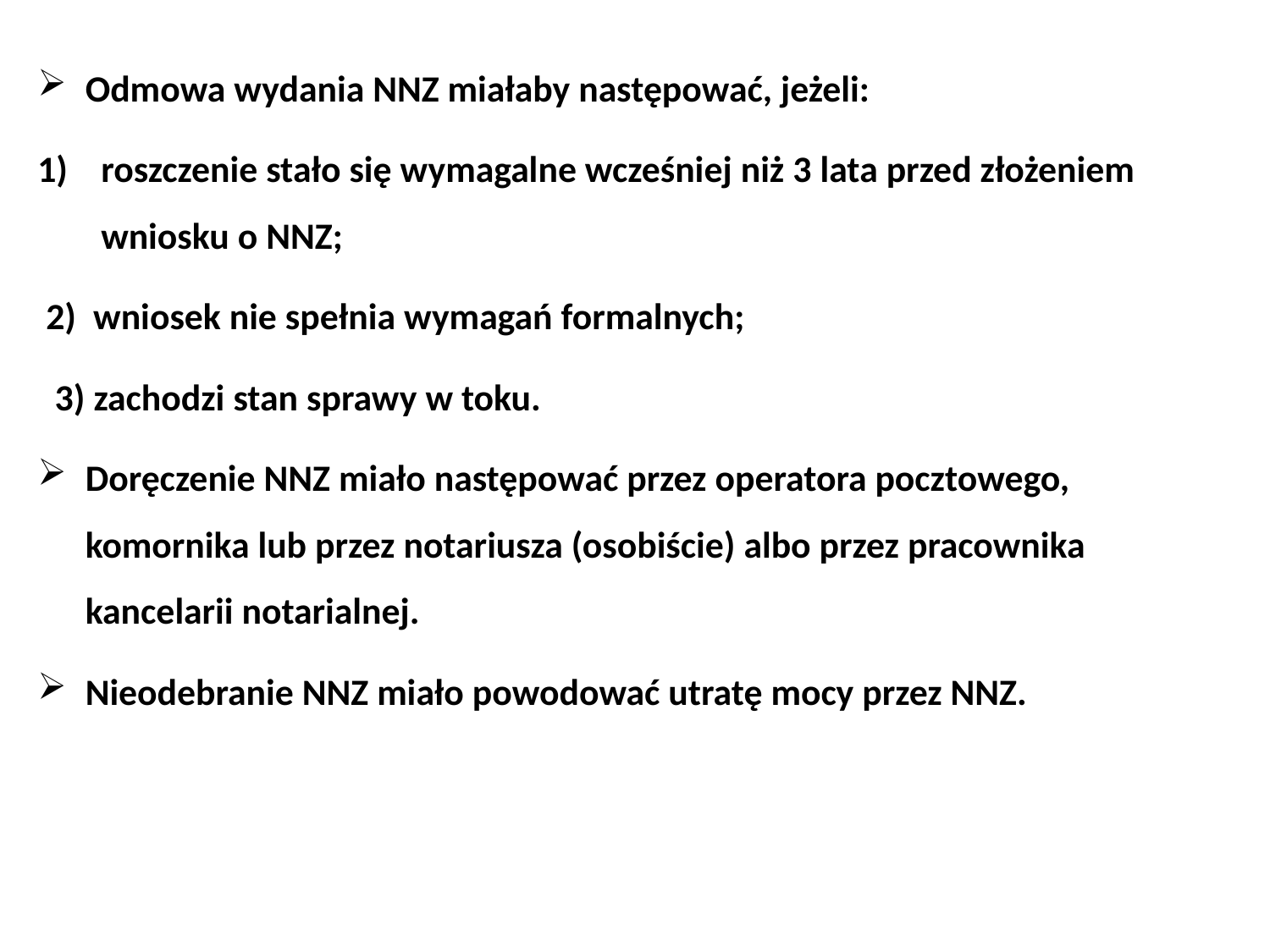

Odmowa wydania NNZ miałaby następować, jeżeli:
roszczenie stało się wymagalne wcześniej niż 3 lata przed złożeniem wniosku o NNZ;
 2)  wniosek nie spełnia wymagań formalnych;
  3) zachodzi stan sprawy w toku.
Doręczenie NNZ miało następować przez operatora pocztowego, komornika lub przez notariusza (osobiście) albo przez pracownika kancelarii notarialnej.
Nieodebranie NNZ miało powodować utratę mocy przez NNZ.